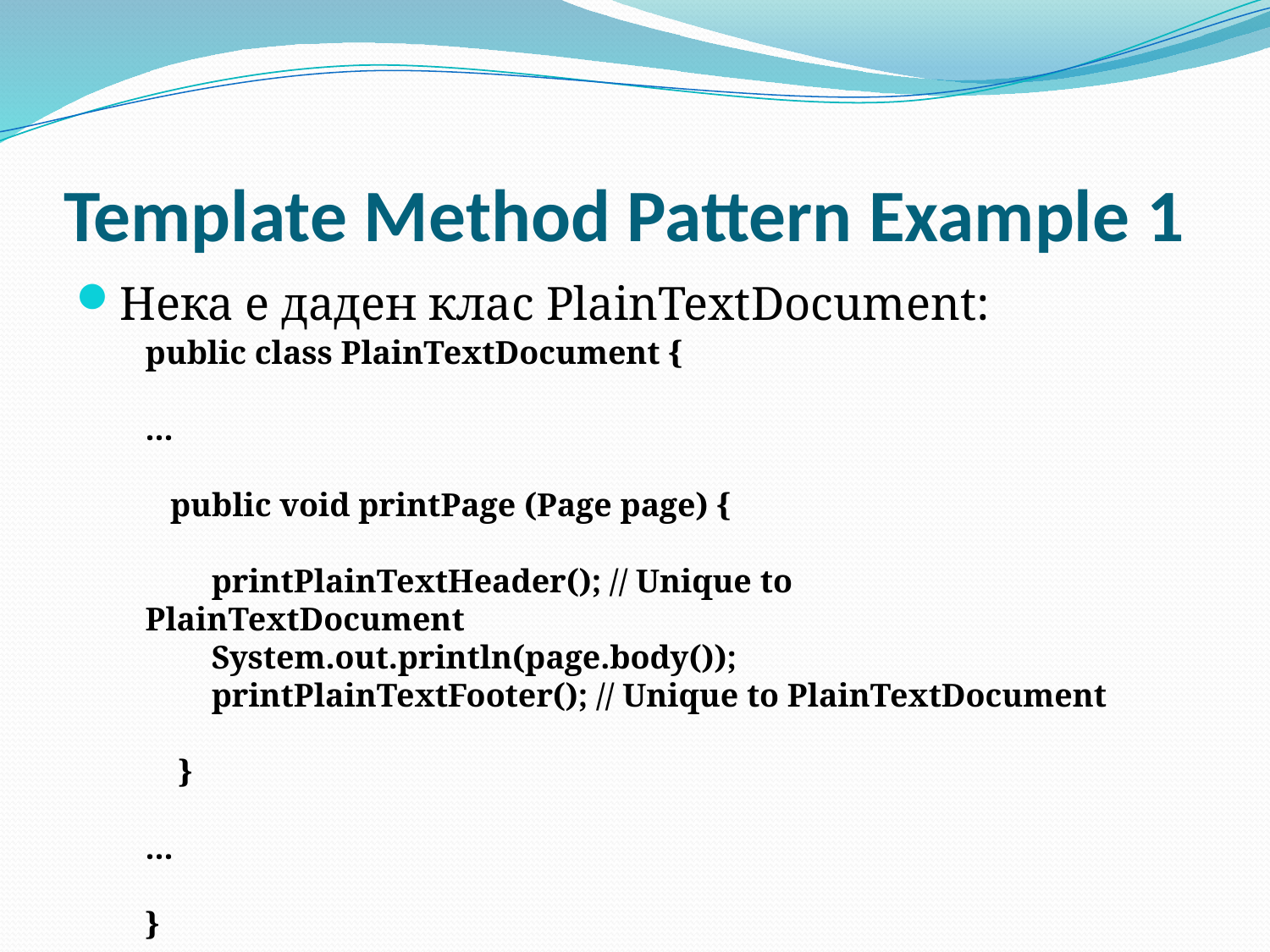

# Template Method Pattern Example 1
Нека е даден клас PlainTextDocument:
public class PlainTextDocument {

...

   public void printPage (Page page) {

        printPlainTextHeader(); // Unique to PlainTextDocument
        System.out.println(page.body());
        printPlainTextFooter(); // Unique to PlainTextDocument

    }

...

}